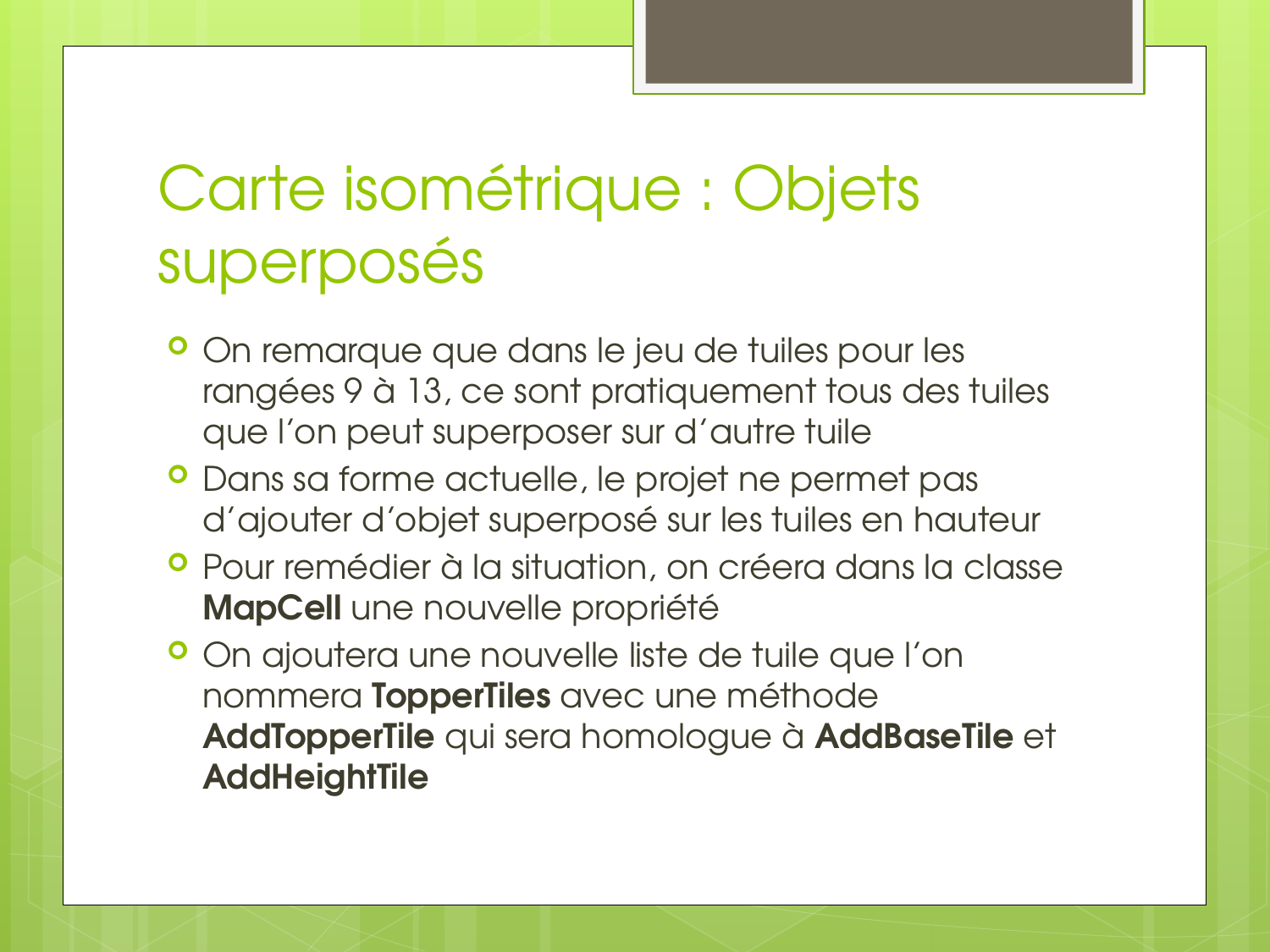

# Carte isométrique : Objets superposés
On remarque que dans le jeu de tuiles pour les rangées 9 à 13, ce sont pratiquement tous des tuiles que l’on peut superposer sur d’autre tuile
Dans sa forme actuelle, le projet ne permet pas d’ajouter d’objet superposé sur les tuiles en hauteur
Pour remédier à la situation, on créera dans la classe MapCell une nouvelle propriété
On ajoutera une nouvelle liste de tuile que l’on nommera TopperTiles avec une méthode AddTopperTile qui sera homologue à AddBaseTile et AddHeightTile